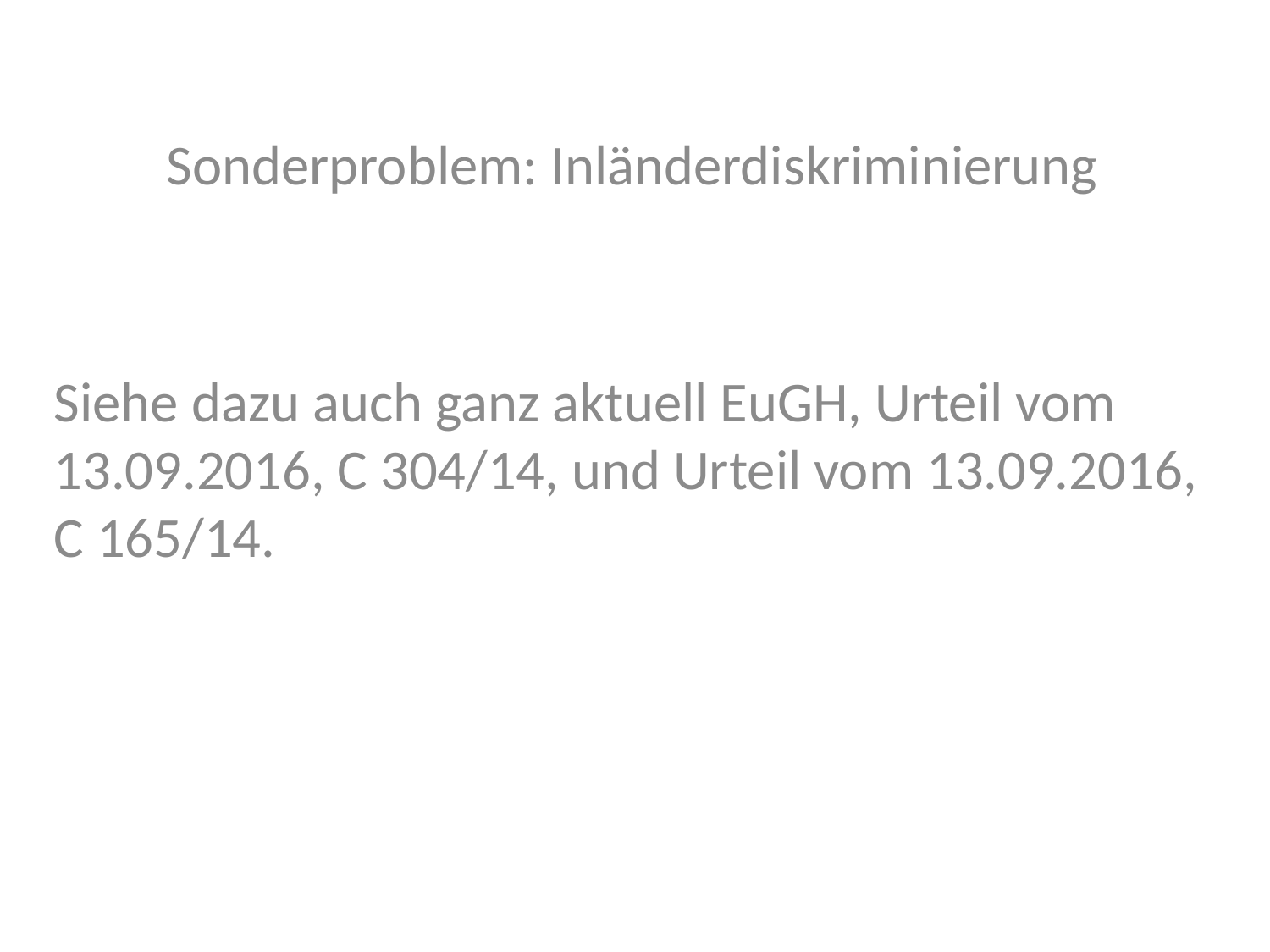

Sonderproblem: Inländerdiskriminierung

Siehe dazu auch ganz aktuell EuGH, Urteil vom 13.09.2016, C 304/14, und Urteil vom 13.09.2016, C 165/14.